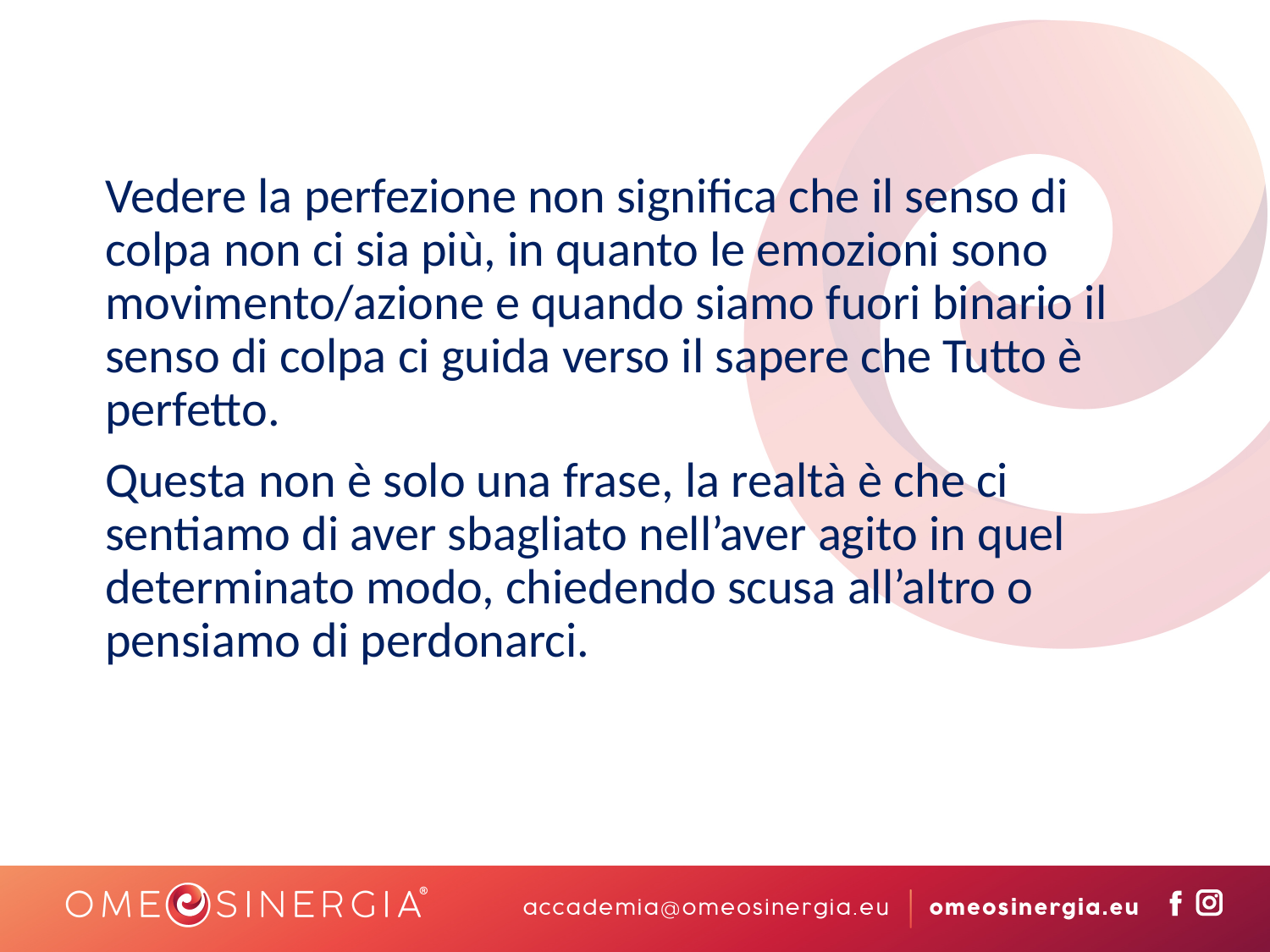

Vedere la perfezione non significa che il senso di colpa non ci sia più, in quanto le emozioni sono movimento/azione e quando siamo fuori binario il senso di colpa ci guida verso il sapere che Tutto è perfetto.
Questa non è solo una frase, la realtà è che ci sentiamo di aver sbagliato nell’aver agito in quel determinato modo, chiedendo scusa all’altro o pensiamo di perdonarci.